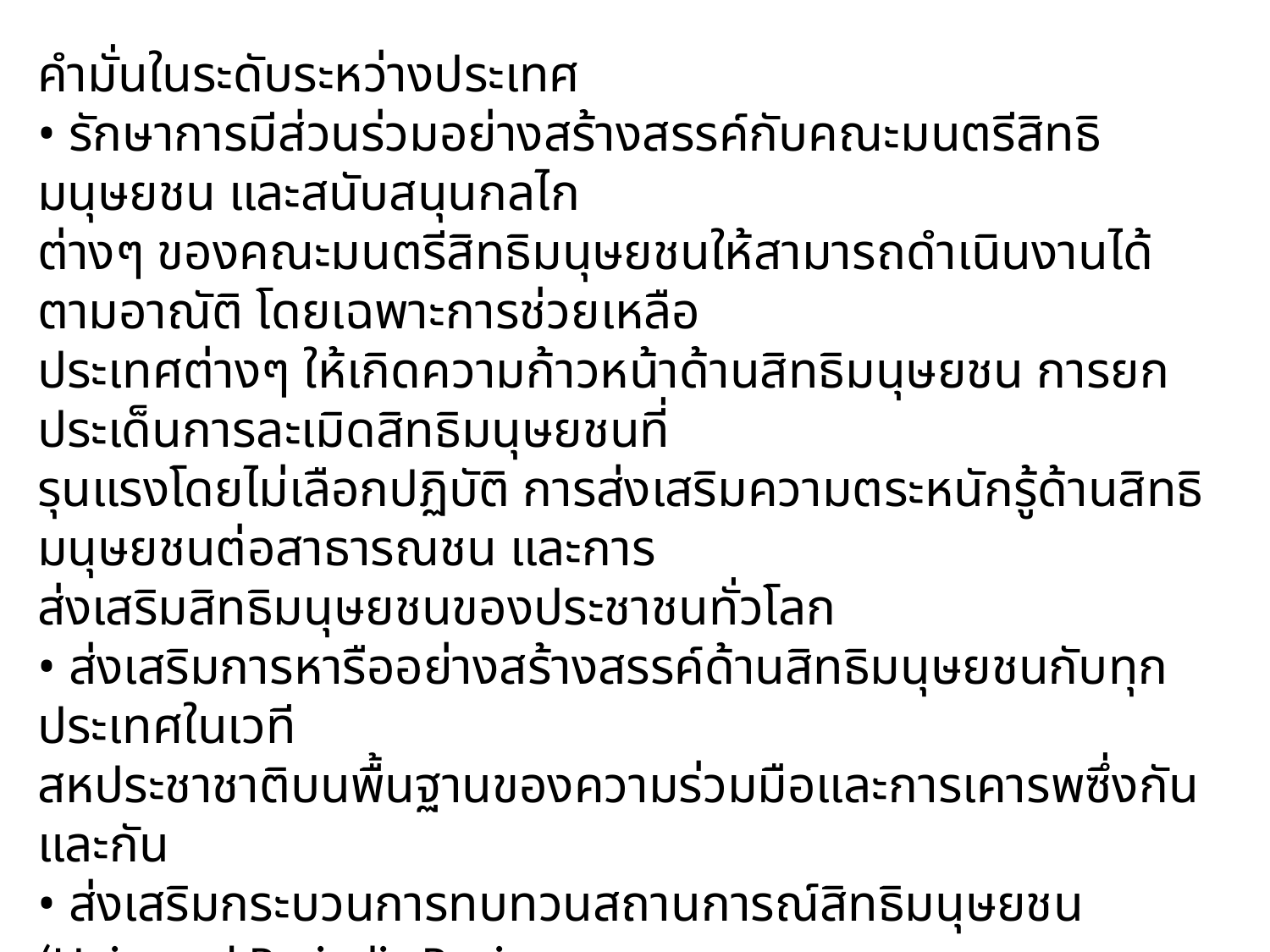

คำมั่นในระดับระหว่างประเทศ
• รักษาการมีส่วนร่วมอย่างสร้างสรรค์กับคณะมนตรีสิทธิมนุษยชน และสนับสนุนกลไก
ต่างๆ ของคณะมนตรีสิทธิมนุษยชนให้สามารถดำเนินงานได้ตามอาณัติ โดยเฉพาะการช่วยเหลือ
ประเทศต่างๆ ให้เกิดความก้าวหน้าด้านสิทธิมนุษยชน การยกประเด็นการละเมิดสิทธิมนุษยชนที่
รุนแรงโดยไม่เลือกปฏิบัติ การส่งเสริมความตระหนักรู้ด้านสิทธิมนุษยชนต่อสาธารณชน และการ
ส่งเสริมสิทธิมนุษยชนของประชาชนทั่วโลก
• ส่งเสริมการหารืออย่างสร้างสรรค์ด้านสิทธิมนุษยชนกับทุกประเทศในเวที
สหประชาชาติบนพื้นฐานของความร่วมมือและการเคารพซึ่งกันและกัน
• ส่งเสริมกระบวนการทบทวนสถานการณ์สิทธิมนุษยชน (Universal Periodic Review
: UPR) เพื่อให้เป็นกลไกที่สามารถก่อให้เกิดการปรับปรุงด้านสิทธิมนุษยชนในพื้นที่ต่างๆ